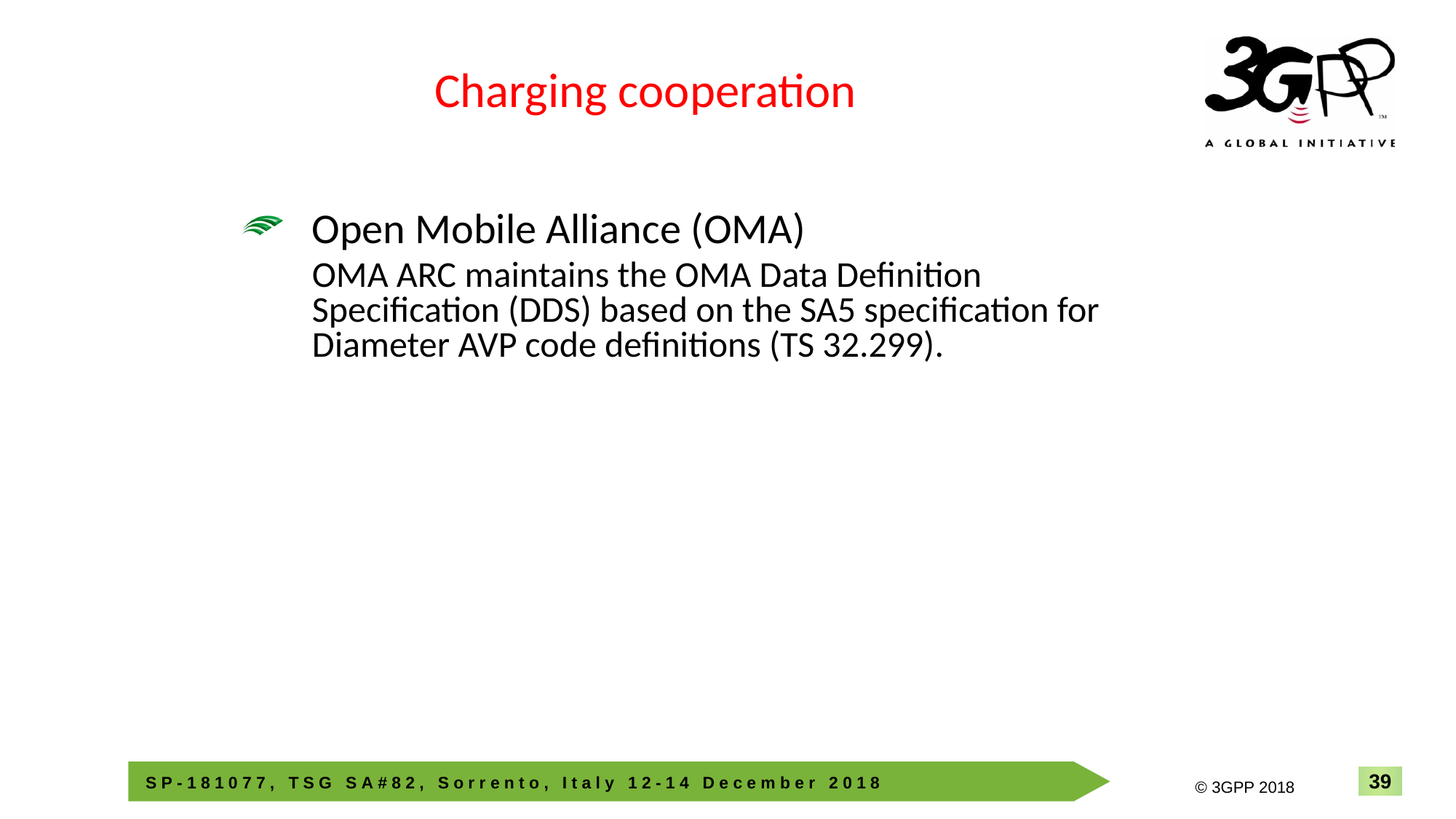

Charging cooperation

Open Mobile Alliance (OMA)
OMA ARC maintains the OMA Data Definition Specification (DDS) based on the SA5 specification for Diameter AVP code definitions (TS 32.299).